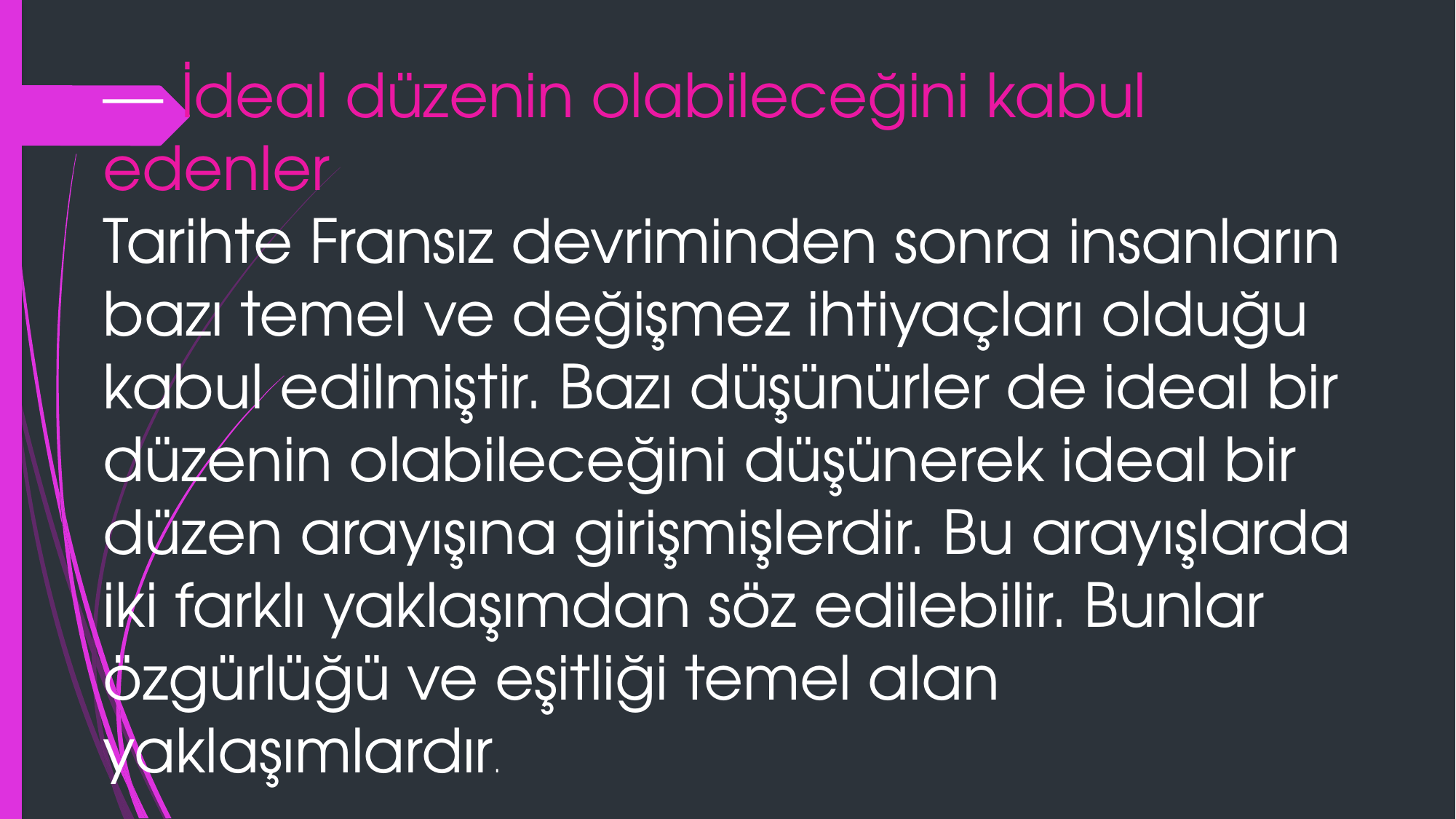

— İdeal düzenin olabileceğini kabul edenler
Tarihte Fransız devriminden sonra insanların bazı temel ve değişmez ihtiyaçları olduğu kabul edilmiştir. Bazı düşünürler de ideal bir düzenin olabileceğini düşünerek ideal bir düzen arayışına girişmişlerdir. Bu arayışlarda iki farklı yaklaşımdan söz edilebilir. Bunlar özgürlüğü ve eşitliği temel alan yaklaşımlardır.